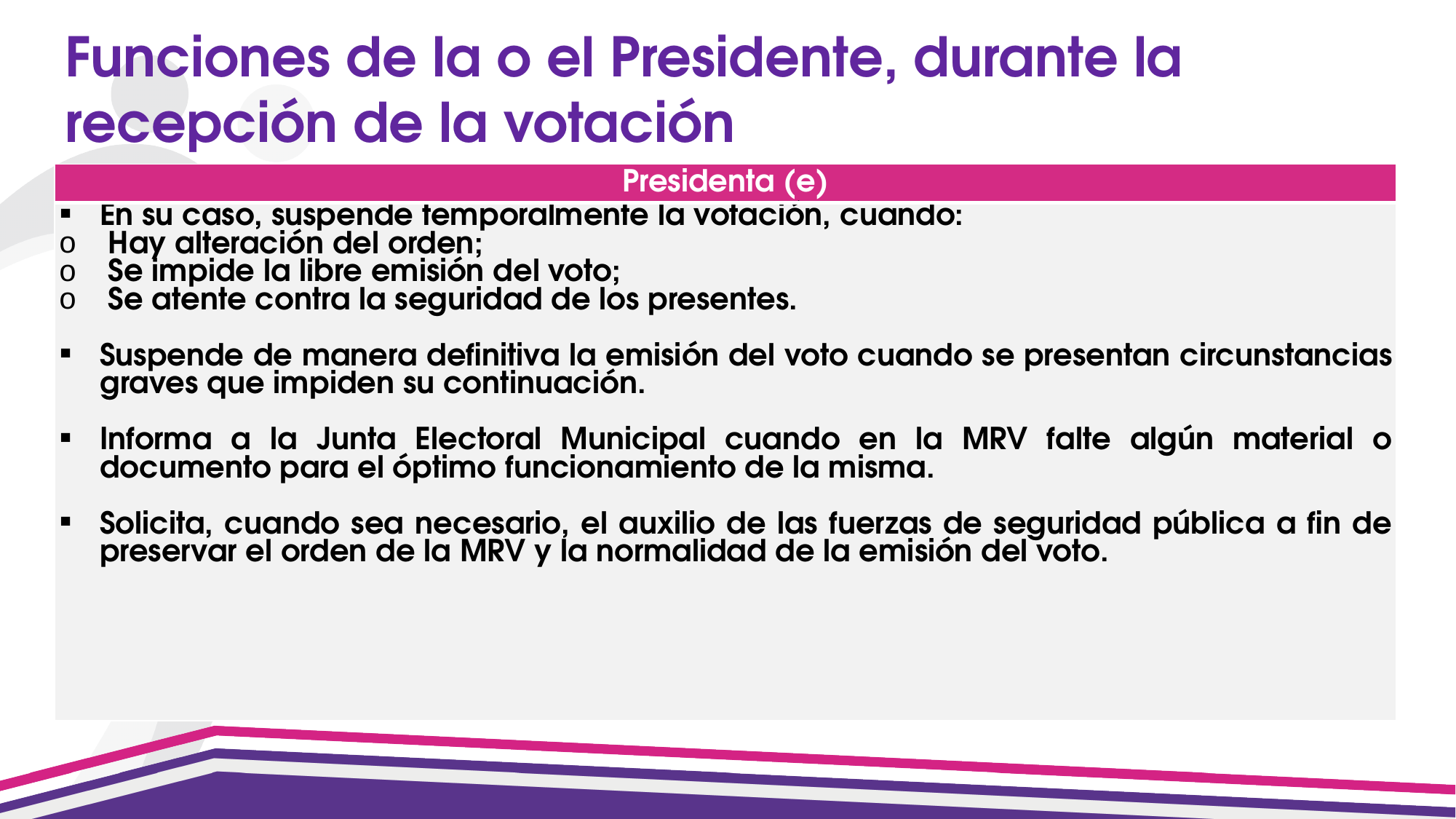

Funciones de la o el Presidente, durante la recepción de la votación
| Presidenta (e) |
| --- |
| En su caso, suspende temporalmente la votación, cuando:  Hay alteración del orden;  Se impide la libre emisión del voto;  Se atente contra la seguridad de los presentes. Suspende de manera definitiva la emisión del voto cuando se presentan circunstancias graves que impiden su continuación. Informa a la Junta Electoral Municipal cuando en la MRV falte algún material o documento para el óptimo funcionamiento de la misma. Solicita, cuando sea necesario, el auxilio de las fuerzas de seguridad pública a fin de preservar el orden de la MRV y la normalidad de la emisión del voto. |